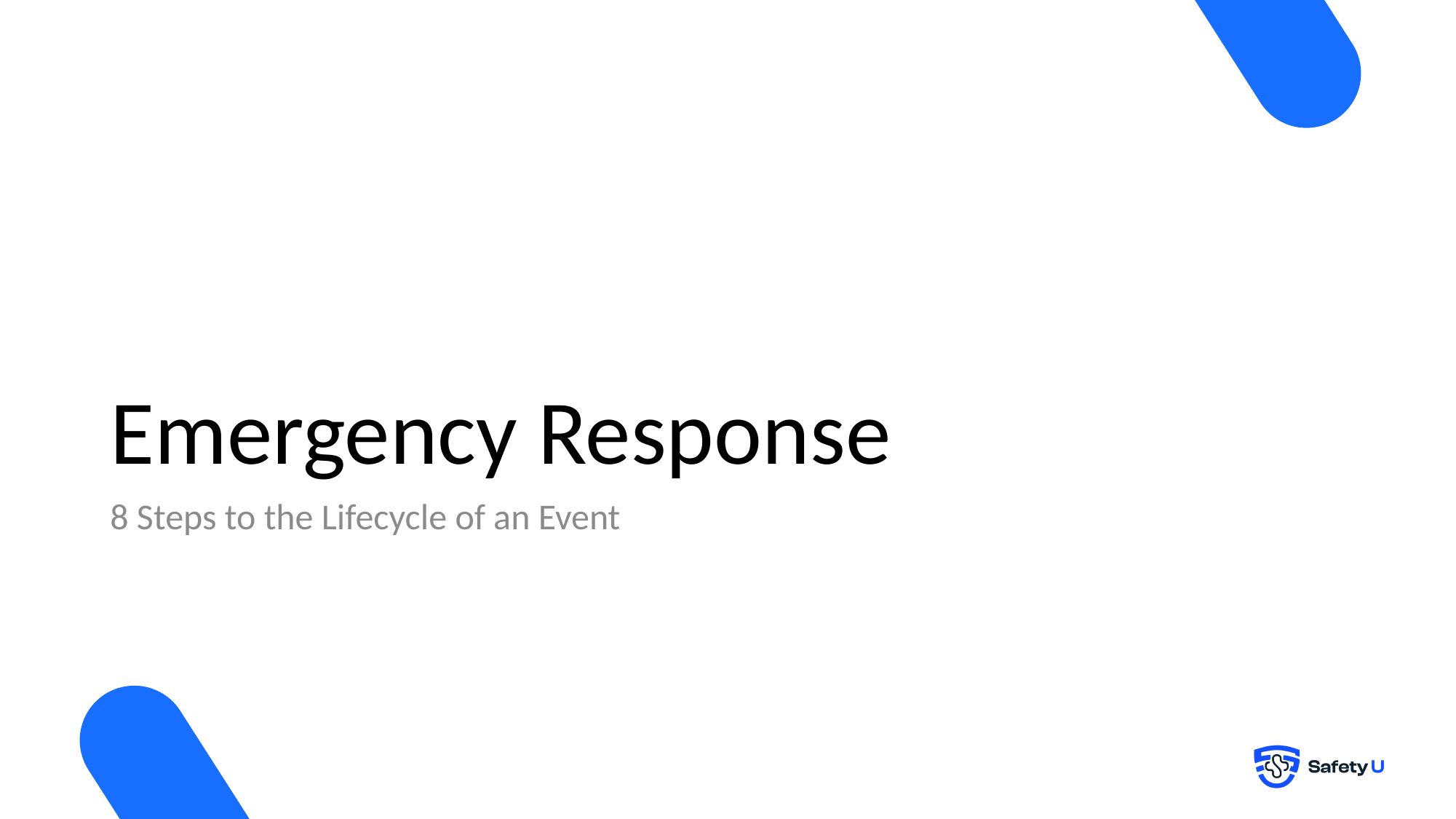

# Emergency Response
8 Steps to the Lifecycle of an Event